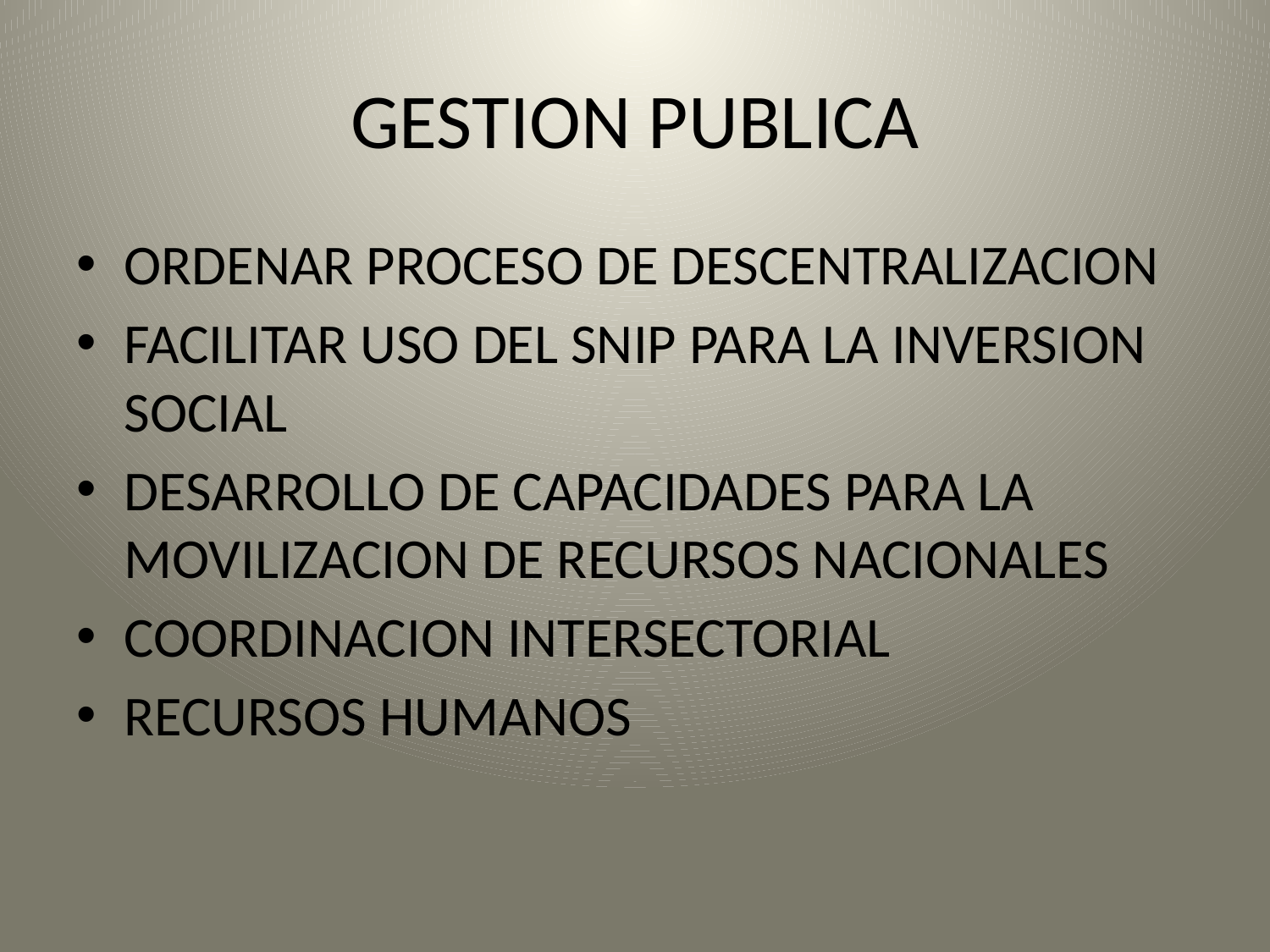

# GESTION PUBLICA
ORDENAR PROCESO DE DESCENTRALIZACION
FACILITAR USO DEL SNIP PARA LA INVERSION SOCIAL
DESARROLLO DE CAPACIDADES PARA LA MOVILIZACION DE RECURSOS NACIONALES
COORDINACION INTERSECTORIAL
RECURSOS HUMANOS